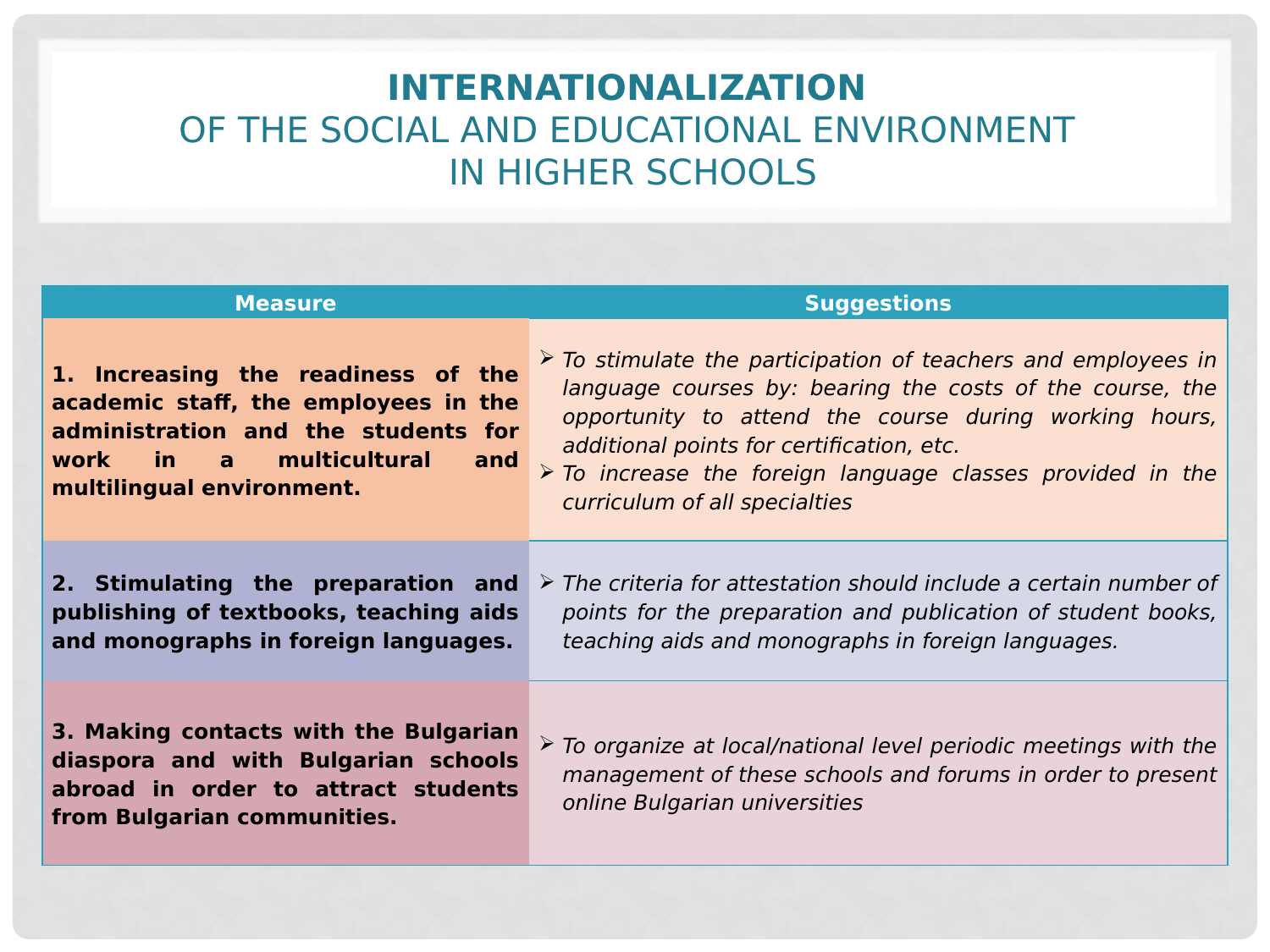

# Internationalization of the social and educational environment in higher schools
| Measure | Suggestions |
| --- | --- |
| 1. Increasing the readiness of the academic staff, the employees in the administration and the students for work in a multicultural and multilingual environment. | To stimulate the participation of teachers and employees in language courses by: bearing the costs of the course, the opportunity to attend the course during working hours, additional points for certification, etc. To increase the foreign language classes provided in the curriculum of all specialties |
| 2. Stimulating the preparation and publishing of textbooks, teaching aids and monographs in foreign languages. | The criteria for attestation should include a certain number of points for the preparation and publication of student books, teaching aids and monographs in foreign languages. |
| 3. Making contacts with the Bulgarian diaspora and with Bulgarian schools abroad in order to attract students from Bulgarian communities. | To organize at local/national level periodic meetings with the management of these schools and forums in order to present online Bulgarian universities |